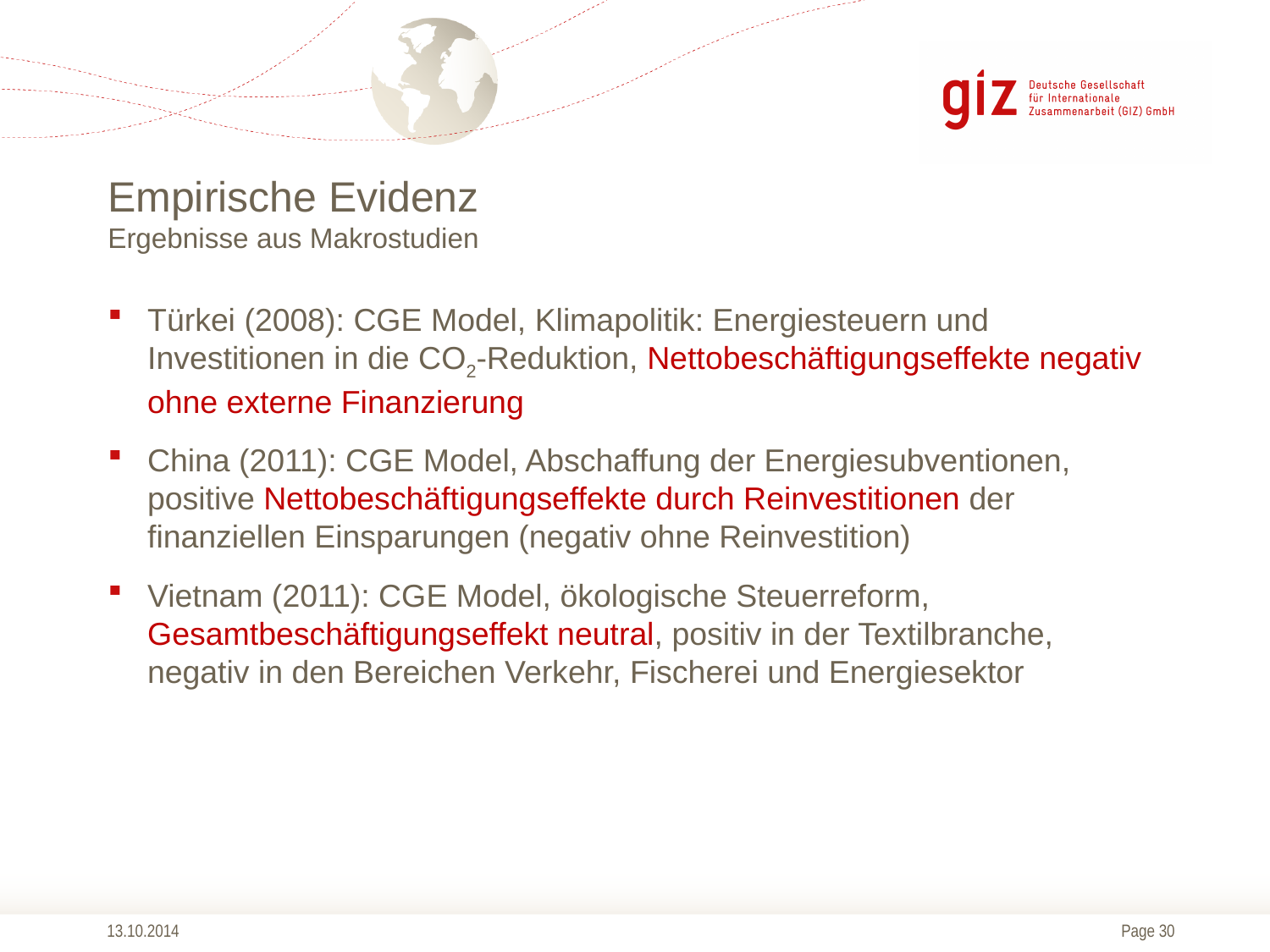

# Empirische Evidenz Ergebnisse aus Makrostudien
Türkei (2008): CGE Model, Klimapolitik: Energiesteuern und Investitionen in die CO2-Reduktion, Nettobeschäftigungseffekte negativ ohne externe Finanzierung
China (2011): CGE Model, Abschaffung der Energiesubventionen, positive Nettobeschäftigungseffekte durch Reinvestitionen der finanziellen Einsparungen (negativ ohne Reinvestition)
Vietnam (2011): CGE Model, ökologische Steuerreform, Gesamtbeschäftigungseffekt neutral, positiv in der Textilbranche, negativ in den Bereichen Verkehr, Fischerei und Energiesektor

13.10.2014